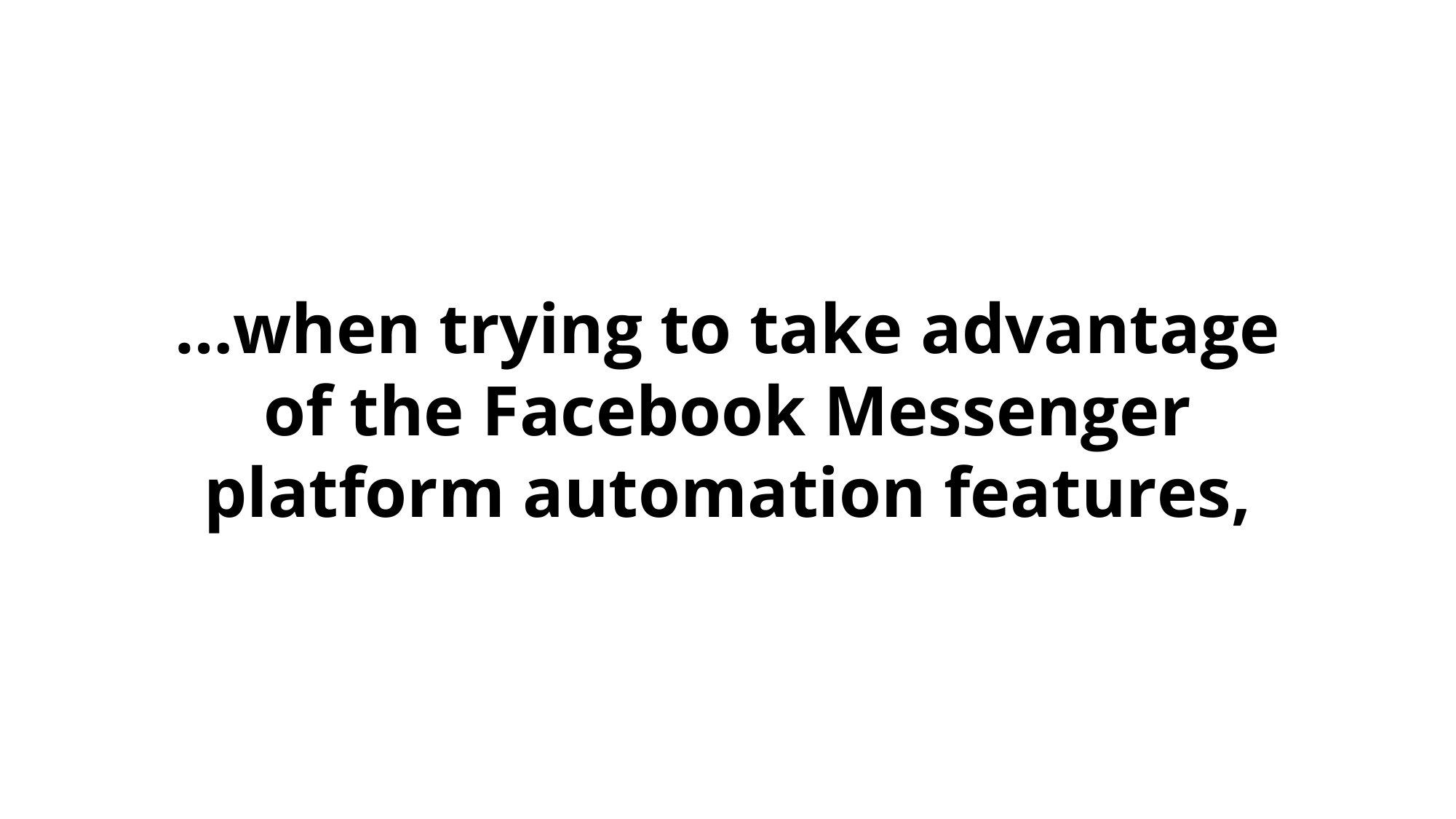

…when trying to take advantage of the Facebook Messenger platform automation features,